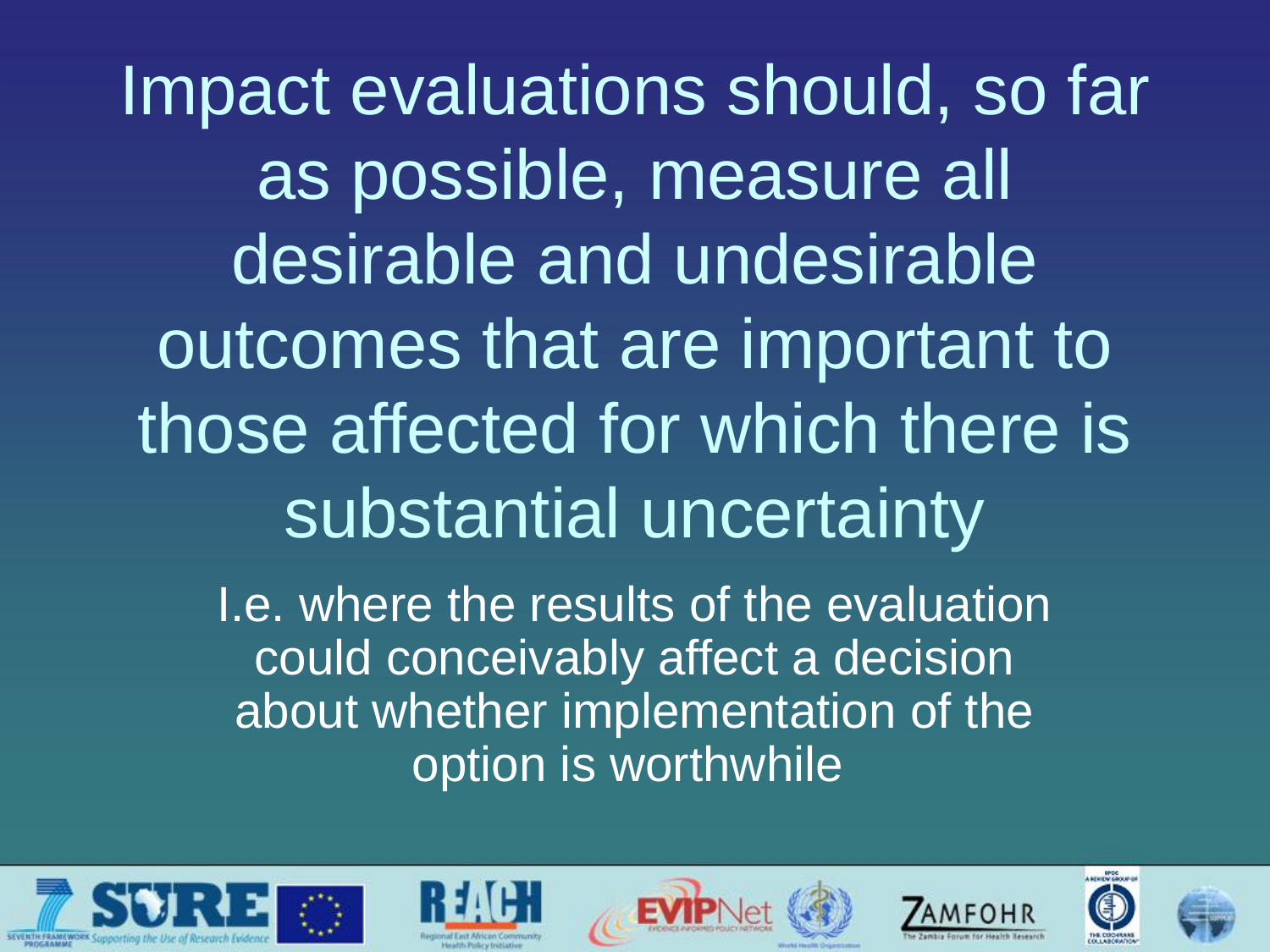

# Impact evaluations should, so far as possible, measure all desirable and undesirable outcomes that are important to those affected for which there is substantial uncertainty
I.e. where the results of the evaluation could conceivably affect a decision about whether implementation of the option is worthwhile